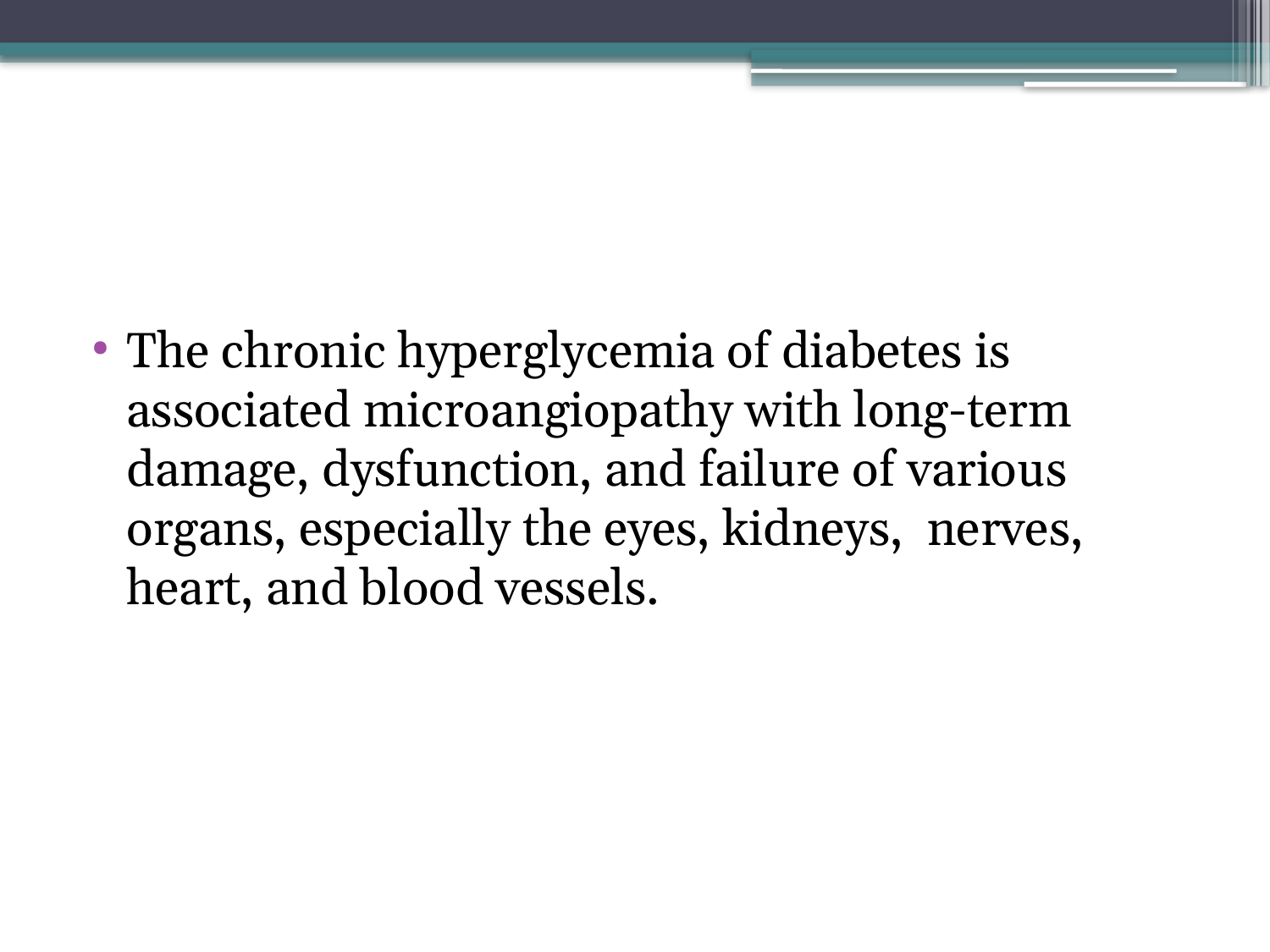

#
The chronic hyperglycemia of diabetes is associated microangiopathy with long-term damage, dysfunction, and failure of various organs, especially the eyes, kidneys,  nerves, heart, and blood vessels.